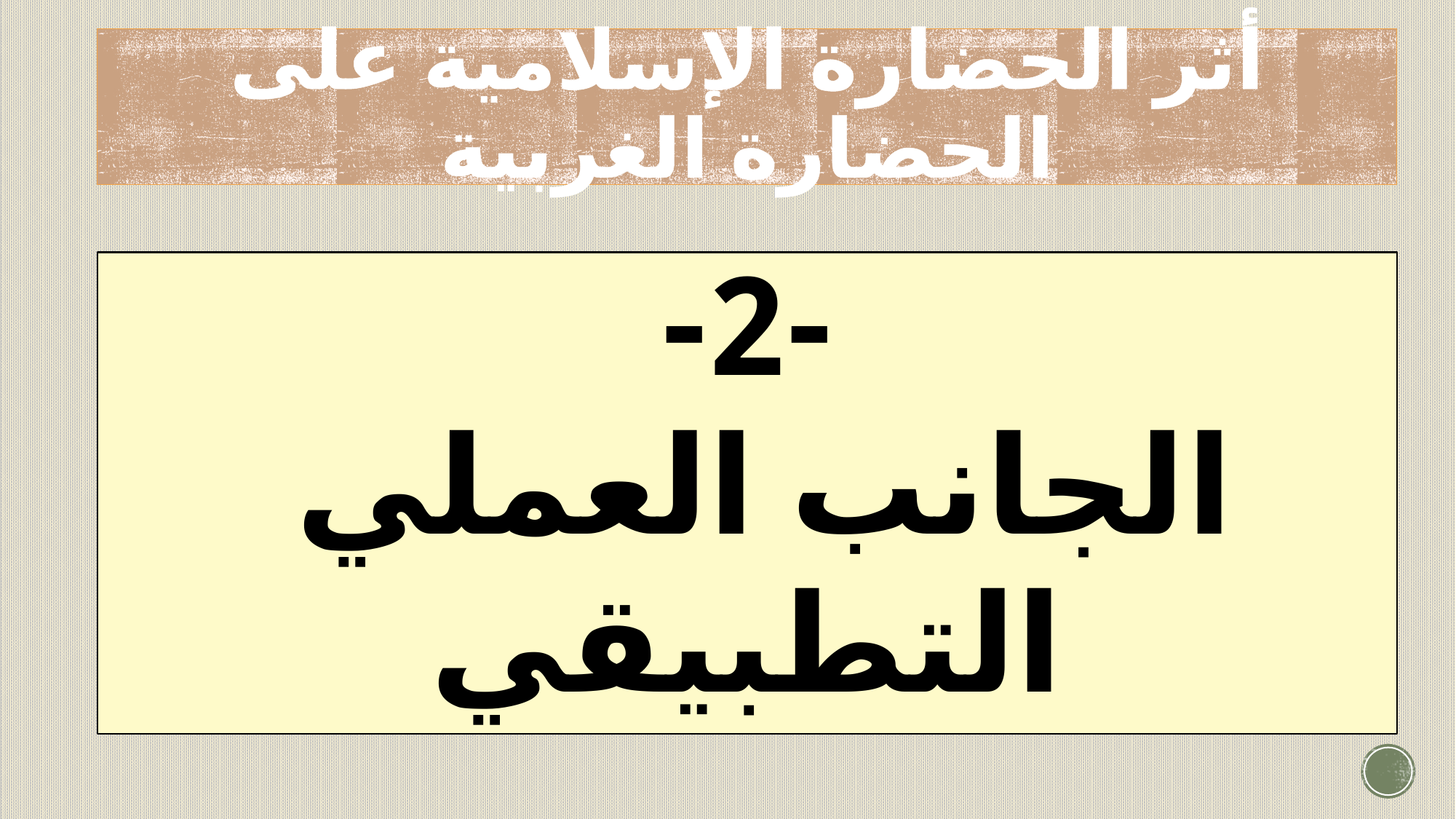

# أثر الحضارة الإسلامية على الحضارة الغربية
-2-
الجانب العملي
التطبيقي